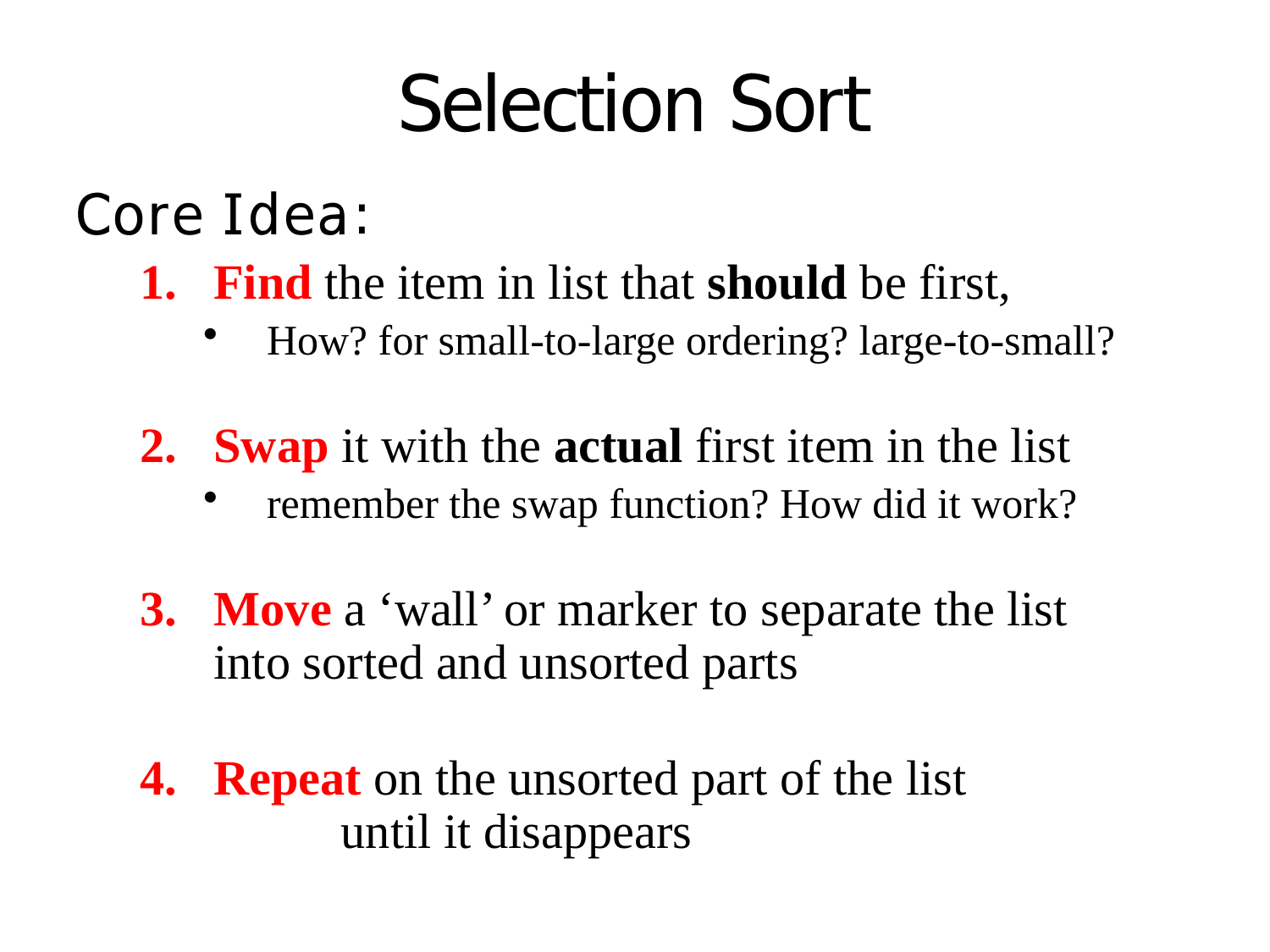

# Selection Sort
Core Idea:
Find the item in list that should be first,
How? for small-to-large ordering? large-to-small?
Swap it with the actual first item in the list
remember the swap function? How did it work?
Move a ‘wall’ or marker to separate the list
into sorted and unsorted parts
Repeat on the unsorted part of the list
	until it disappears